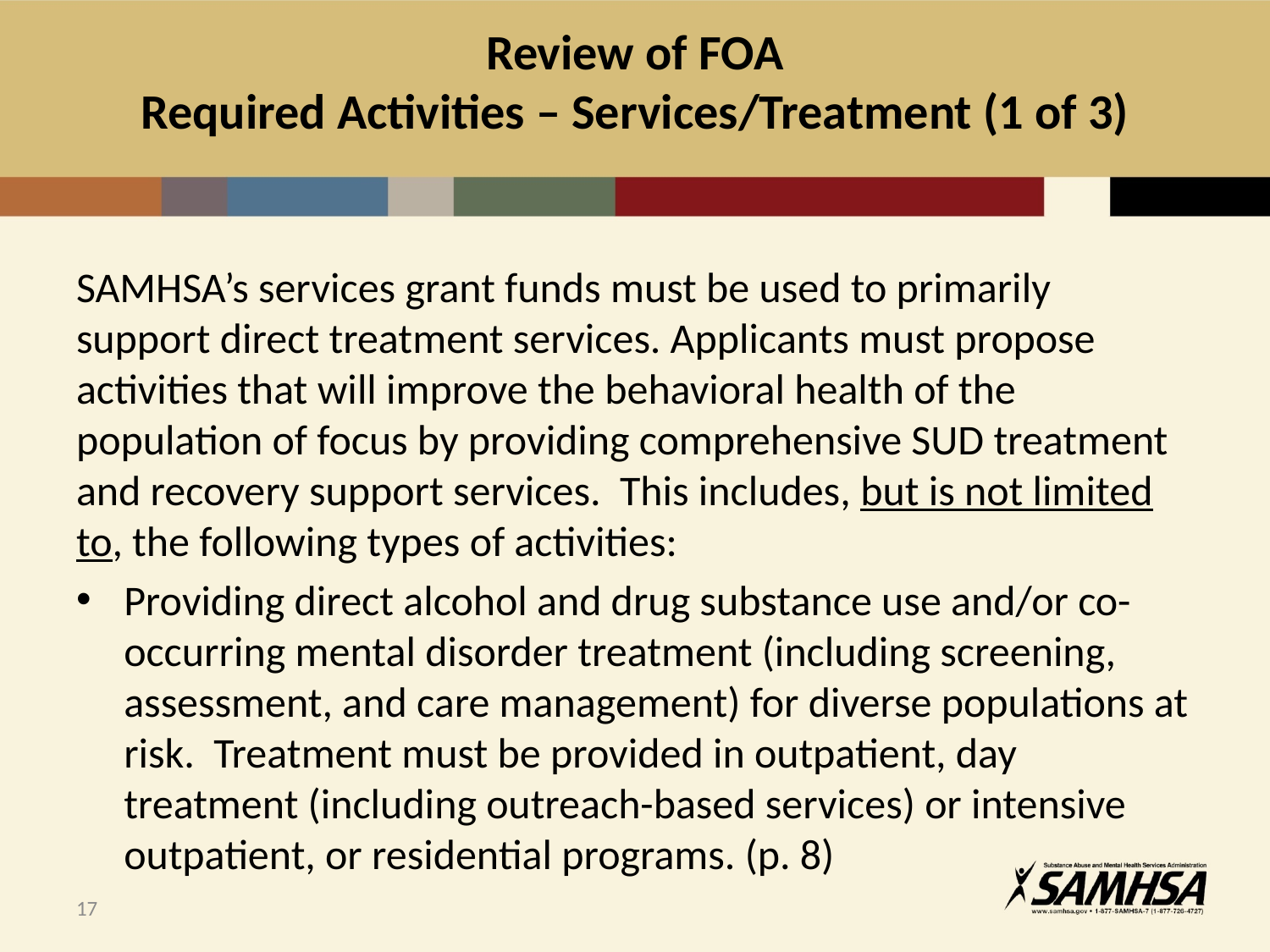

# Review of FOA Required Activities – Services/Treatment (1 of 3)
SAMHSA’s services grant funds must be used to primarily support direct treatment services. Applicants must propose activities that will improve the behavioral health of the population of focus by providing comprehensive SUD treatment and recovery support services.  This includes, but is not limited to, the following types of activities:
Providing direct alcohol and drug substance use and/or co-occurring mental disorder treatment (including screening, assessment, and care management) for diverse populations at risk.  Treatment must be provided in outpatient, day treatment (including outreach-based services) or intensive outpatient, or residential programs. (p. 8)

17